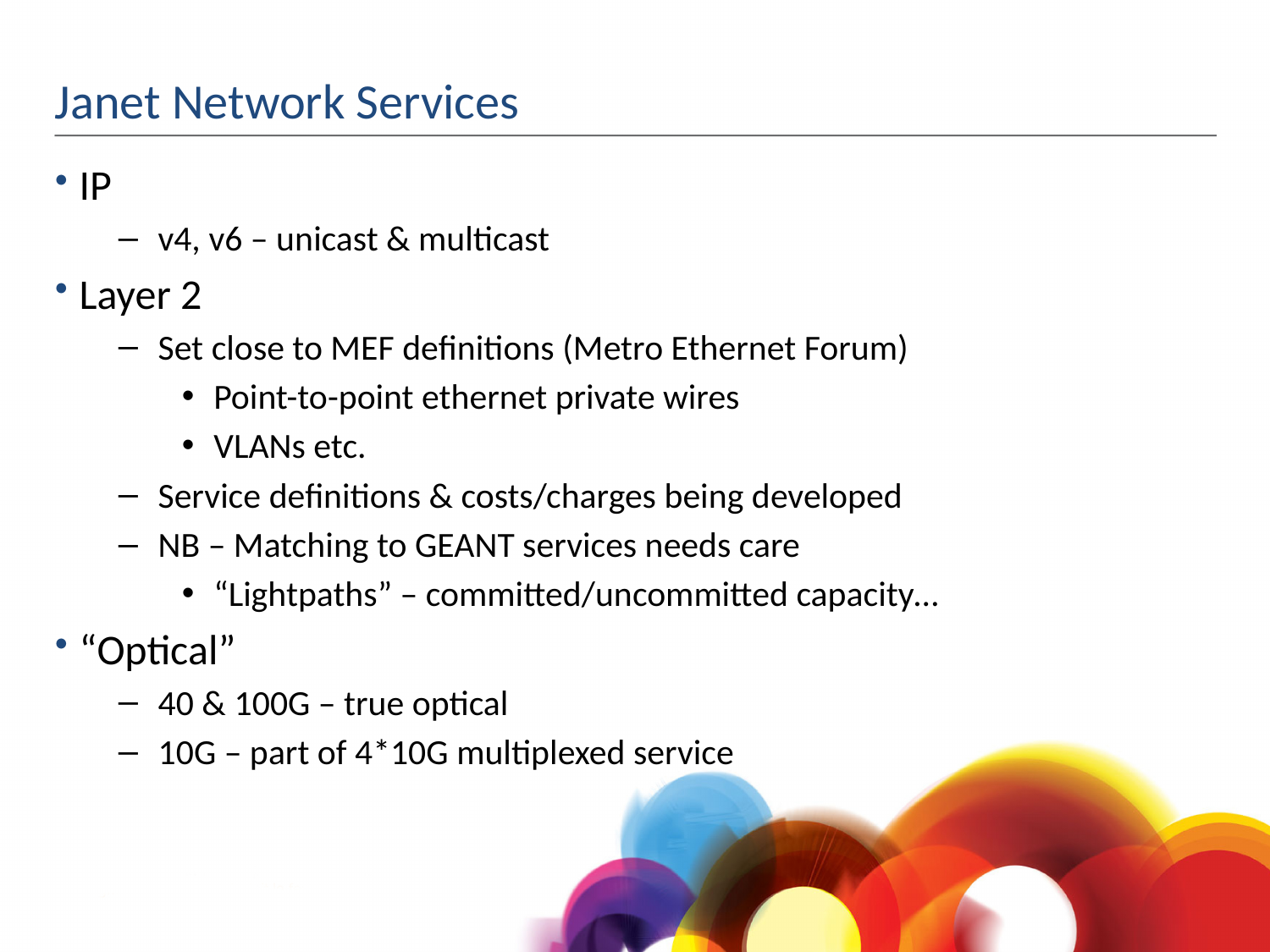

# Janet Network Services
IP
v4, v6 – unicast & multicast
Layer 2
Set close to MEF definitions (Metro Ethernet Forum)
Point-to-point ethernet private wires
VLANs etc.
Service definitions & costs/charges being developed
NB – Matching to GEANT services needs care
“Lightpaths” – committed/uncommitted capacity…
“Optical”
40 & 100G – true optical
10G – part of 4*10G multiplexed service